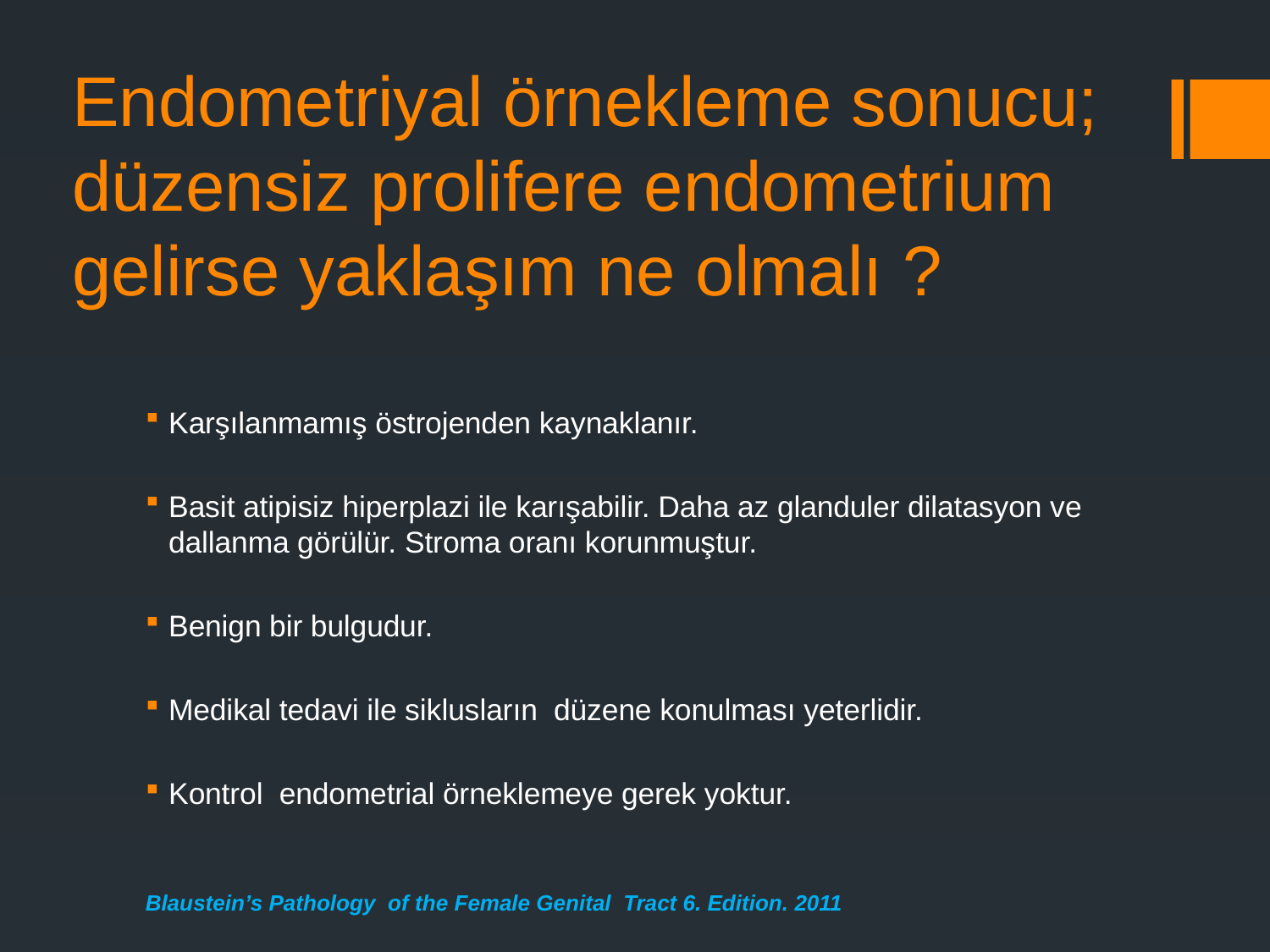

# Endometriyal örnekleme sonucu; düzensiz prolifere endometrium gelirse yaklaşım ne olmalı ?

Karşılanmamış östrojenden kaynaklanır.

Basit atipisiz hiperplazi ile karışabilir. Daha az glanduler dilatasyon ve  dallanma görülür. Stroma oranı korunmuştur.

Benign bir bulgudur.

Medikal tedavi ile siklusların  düzene konulması yeterlidir.

Kontrol  endometrial örneklemeye gerek yoktur.

Blaustein’s Pathology  of the Female Genital  Tract 6. Edition. 2011